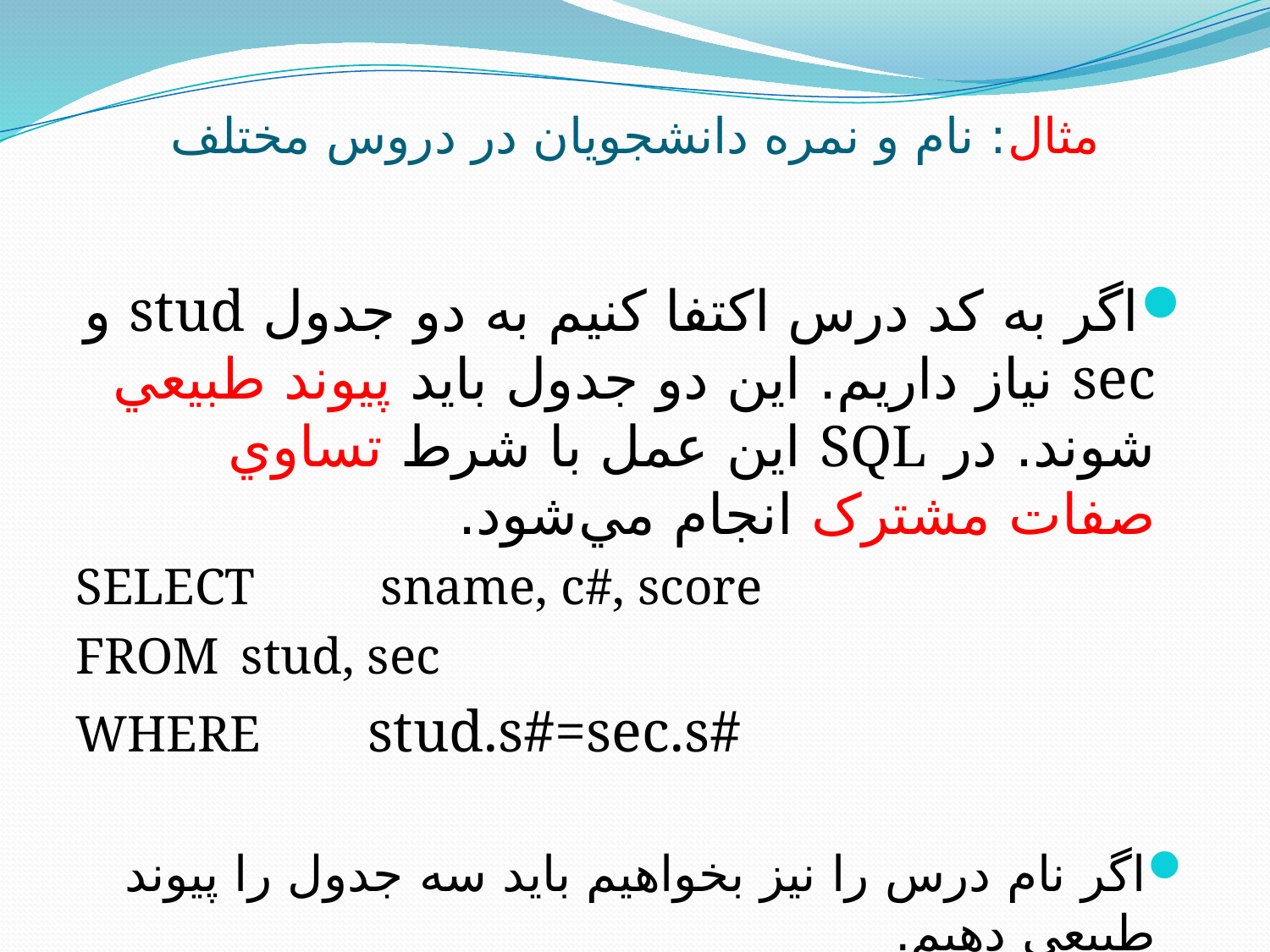

# مثال: نام و نمره دانشجويان در دروس مختلف
اگر به کد درس اکتفا کنيم به دو جدول stud و sec نياز داريم. اين دو جدول بايد پيوند طبيعي شوند. در SQL اين عمل با شرط تساوي صفات مشترک انجام مي‌شود.
SELECT	 sname, c#, score
FROM	stud, sec
WHERE	stud.s#=sec.s#

اگر نام درس را نيز بخواهيم بايد سه جدول را پيوند طبيعي دهيم.